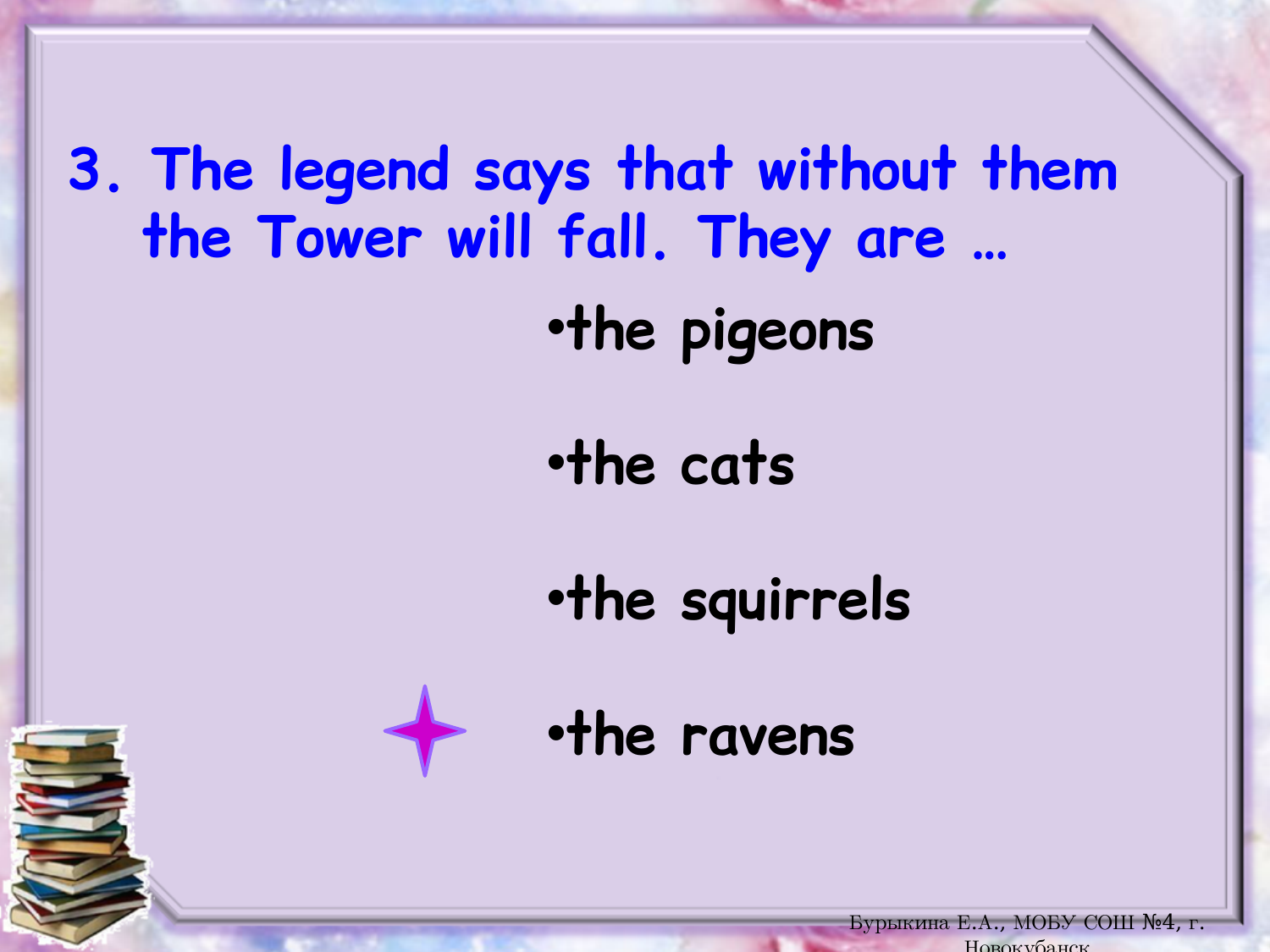

3. The legend says that without them the Tower will fall. They are …

the pigeons

the cats

the squirrels

the ravens

Бурыкина Е.А., МОБУ СОШ №4, г. Новокубанск